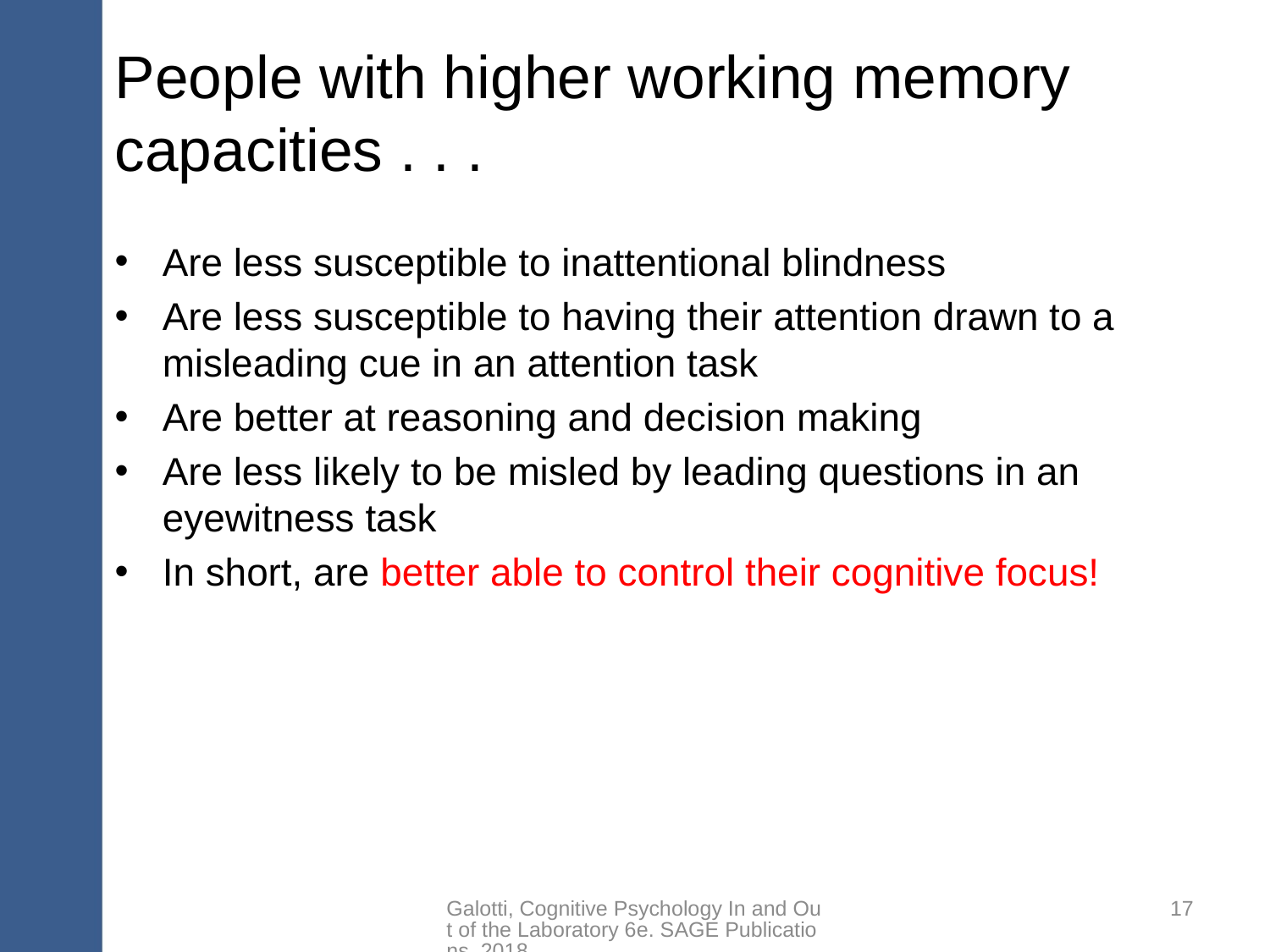

# People with higher working memory capacities . . .
Are less susceptible to inattentional blindness
Are less susceptible to having their attention drawn to a misleading cue in an attention task
Are better at reasoning and decision making
Are less likely to be misled by leading questions in an eyewitness task
In short, are better able to control their cognitive focus!
Galotti, Cognitive Psychology In and Out of the Laboratory 6e. SAGE Publications, 2018.
17